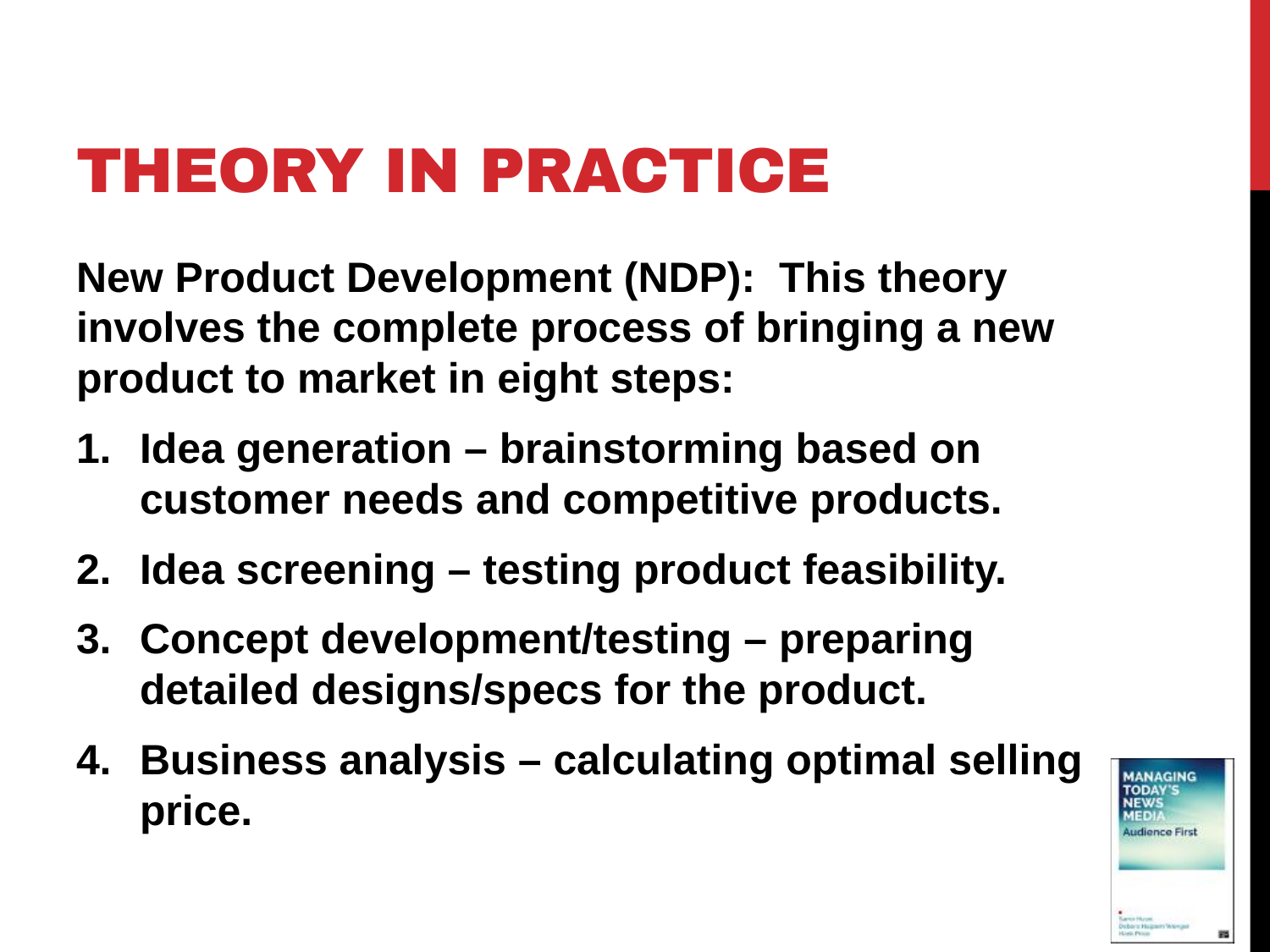

# Theory in practice
New Product Development (NDP):  This theory involves the complete process of bringing a new product to market in eight steps:
Idea generation – brainstorming based on customer needs and competitive products.
Idea screening – testing product feasibility.
Concept development/testing – preparing detailed designs/specs for the product.
Business analysis – calculating optimal selling price.